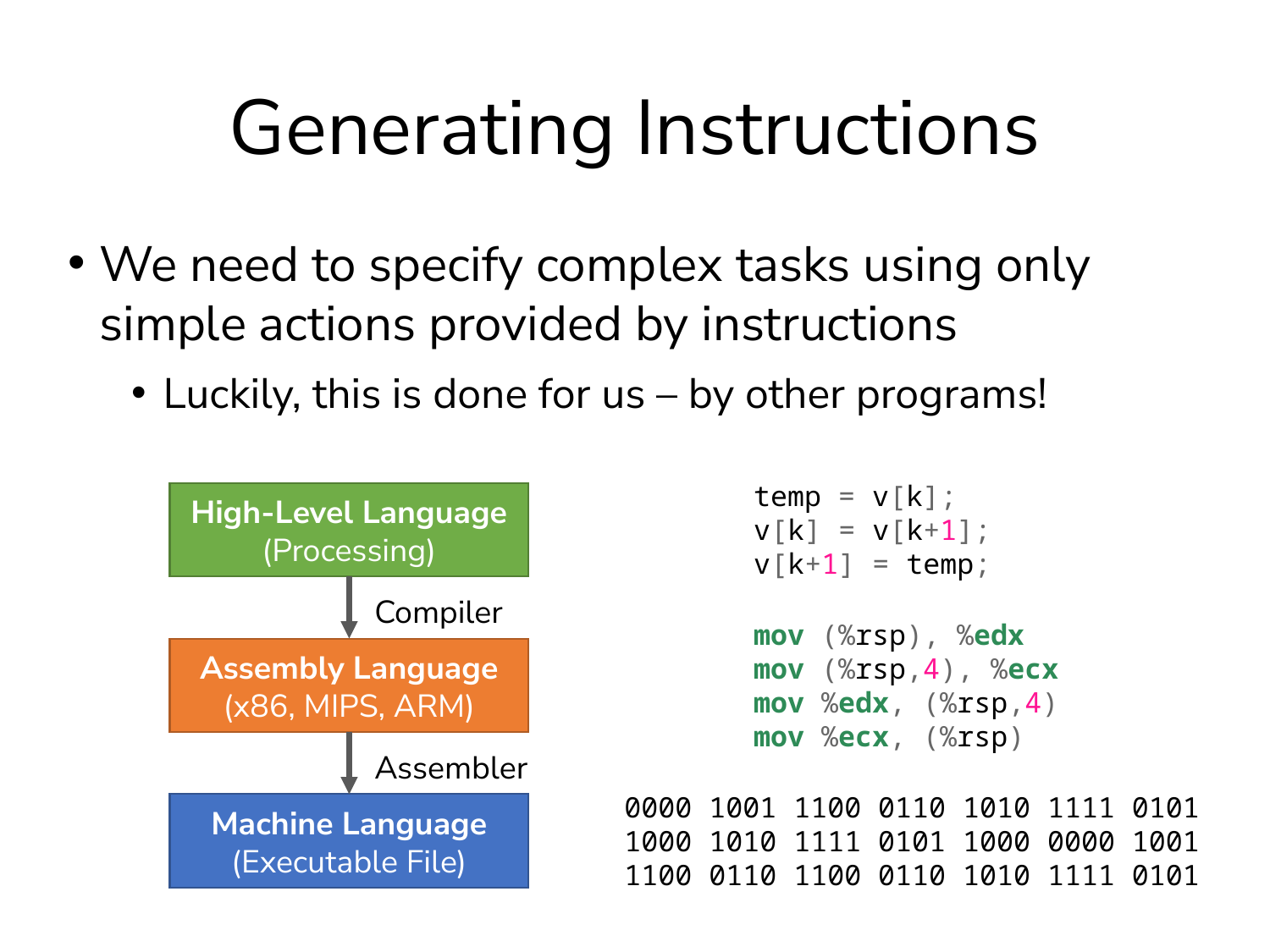

# Generating Instructions
We need to specify complex tasks using only simple actions provided by instructions
Luckily, this is done for us – by other programs!
temp = v[k];
v[k] = v[k+1];
v[k+1] = temp;
High-Level Language
(Processing)
Compiler
mov (%rsp), %edx
mov (%rsp,4), %ecx
mov %edx, (%rsp,4)
mov %ecx, (%rsp)
Assembly Language
(x86, MIPS, ARM)
Assembler
0000 1001 1100 0110 1010 1111 0101 1000 1010 1111 0101 1000 0000 1001 1100 0110 1100 0110 1010 1111 0101
Machine Language
(Executable File)